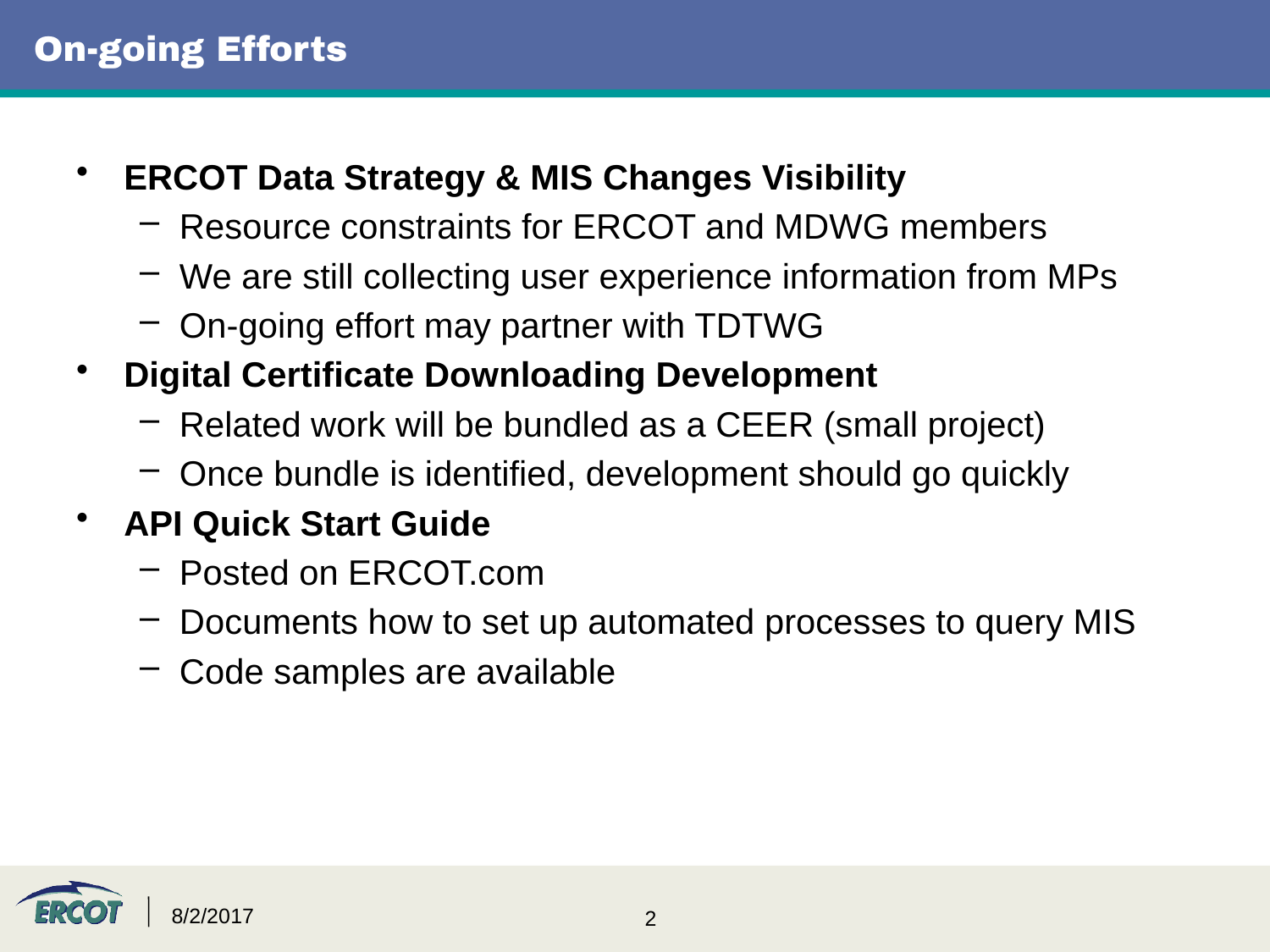

# On-going Efforts
ERCOT Data Strategy & MIS Changes Visibility
Resource constraints for ERCOT and MDWG members
We are still collecting user experience information from MPs
On-going effort may partner with TDTWG
Digital Certificate Downloading Development
Related work will be bundled as a CEER (small project)
Once bundle is identified, development should go quickly
API Quick Start Guide
Posted on ERCOT.com
Documents how to set up automated processes to query MIS
Code samples are available

8/2/2017